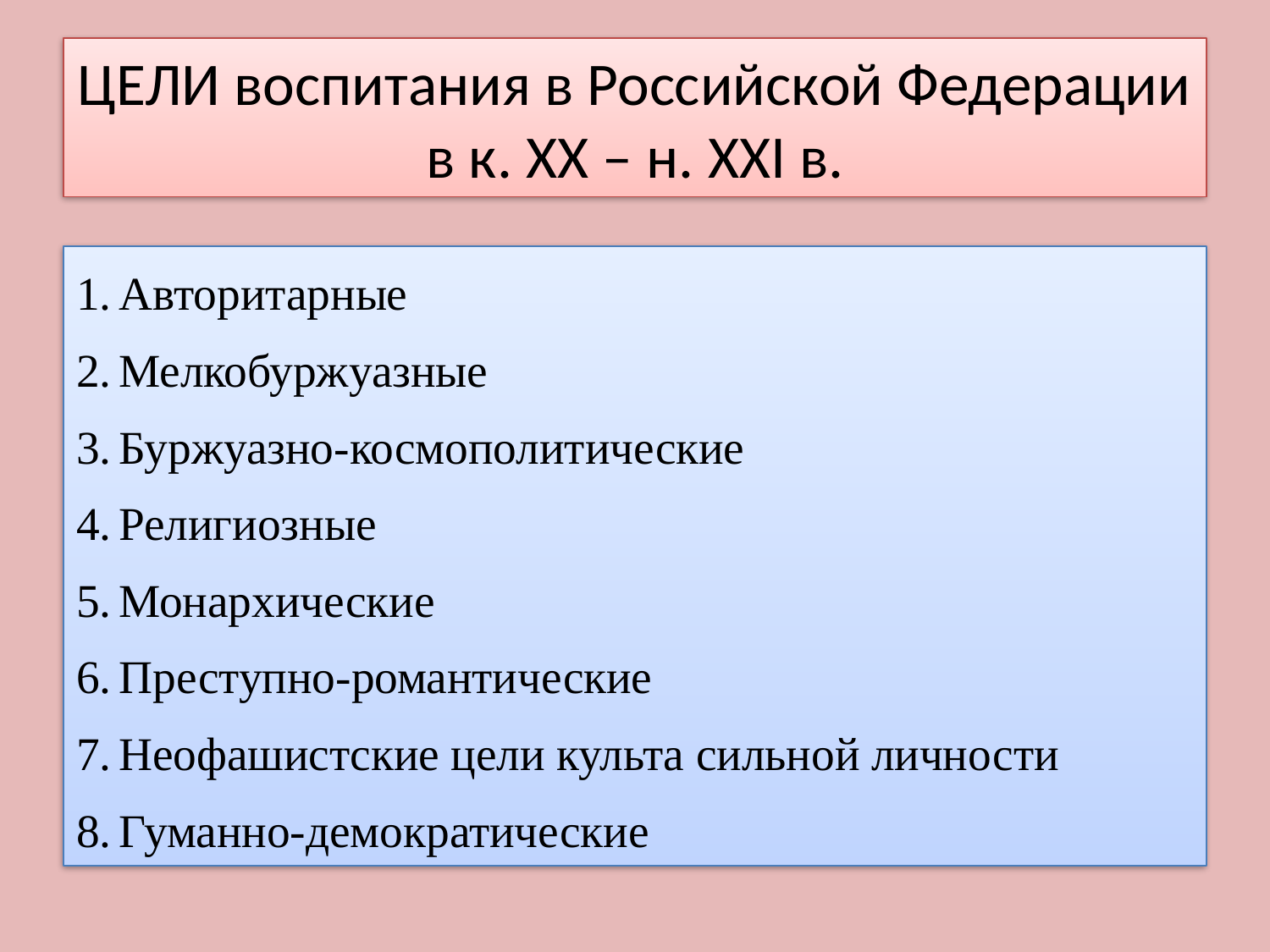

# ЦЕЛИ воспитания в Российской Федерации в к. ХХ – н. XXI в.
Авторитарные
Мелкобуржуазные
Буржуазно-космополитические
Религиозные
Монархические
Преступно-романтические
Неофашистские цели культа сильной личности
Гуманно-демократические